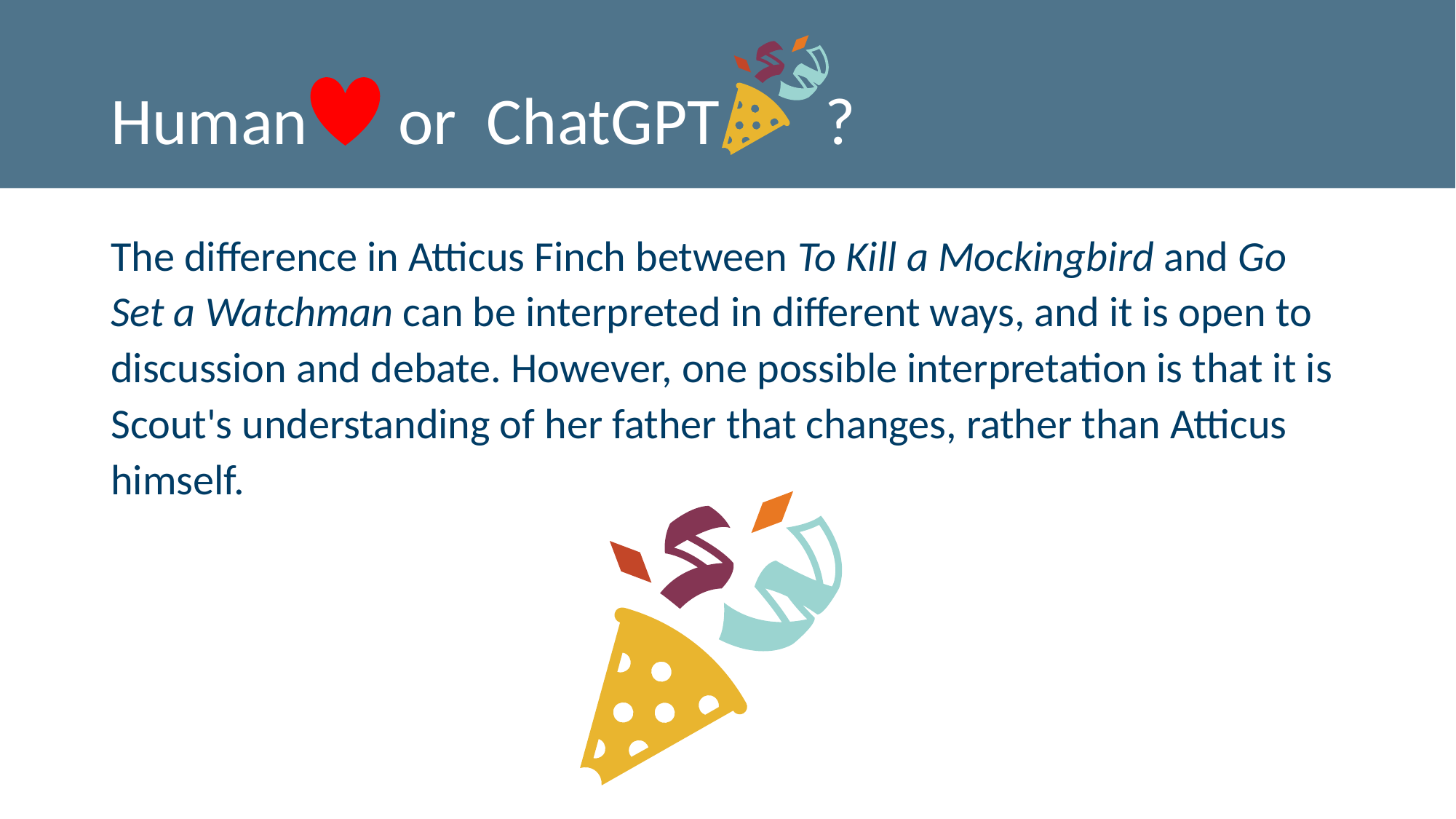

# Human      or  ChatGPT       ?

The difference in Atticus Finch between To Kill a Mockingbird and Go Set a Watchman can be interpreted in different ways, and it is open to discussion and debate. However, one possible interpretation is that it is Scout's understanding of her father that changes, rather than Atticus himself.